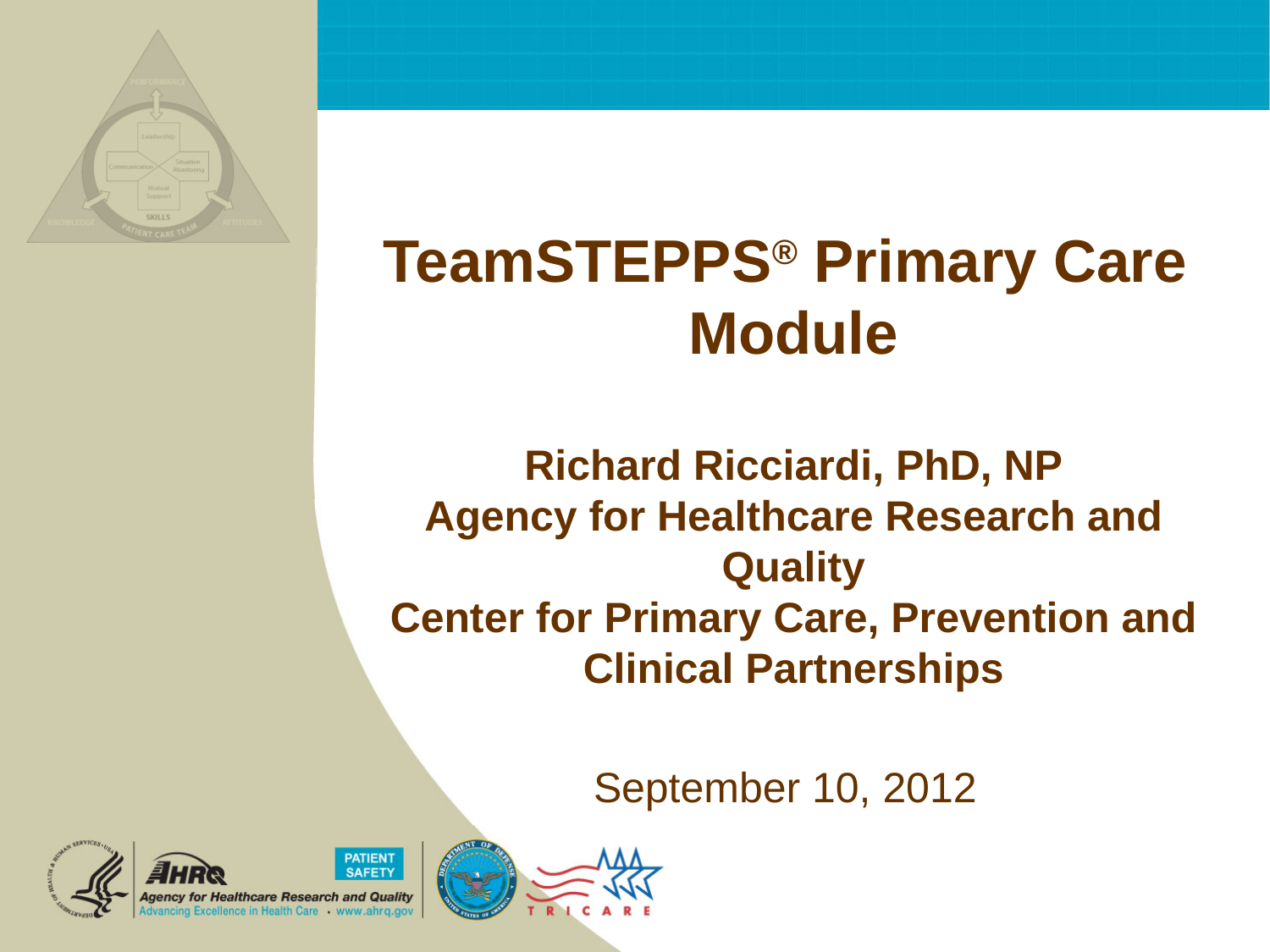

# TeamSTEPPS® Primary Care  Module Richard Ricciardi, PhD, NP Agency for Healthcare Research and Quality Center for Primary Care, Prevention and Clinical Partnerships September 10, 2012